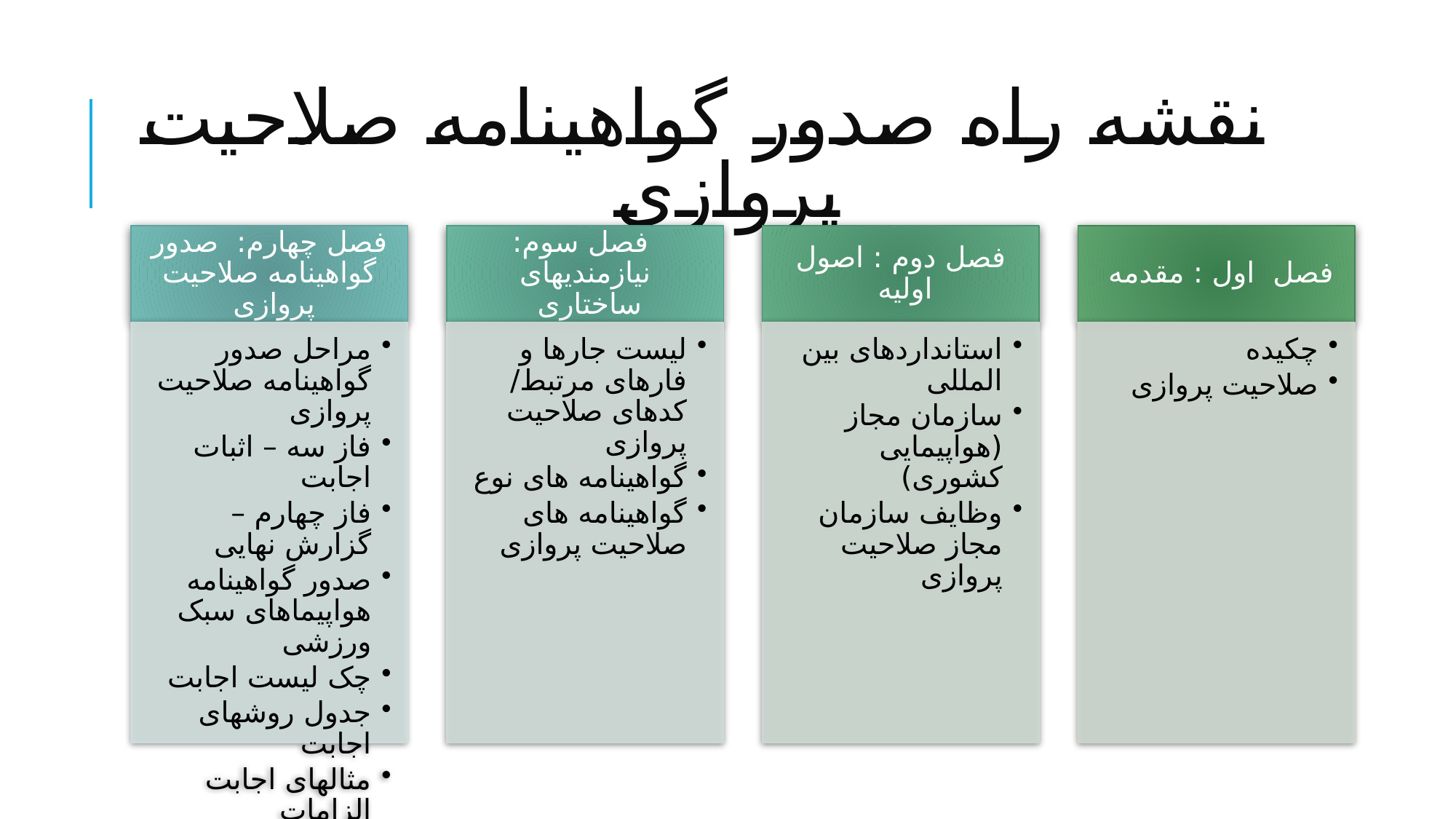

# نقشه راه صدور گواهینامه صلاحیت پروازی
فصل  اول : مقدمه
چکیده
صلاحیت پروازی
فصل دوم : اصول اولیه
استانداردهای بین المللی
سازمان مجاز (هواپیمایی کشوری)
وظایف سازمان مجاز صلاحیت پروازی
 فصل سوم: نیازمندیهای ساختاری
لیست جارها و فارهای مرتبط/ کدهای صلاحیت پروازی
گواهینامه های نوع
گواهینامه های صلاحیت پروازی
فصل چهارم:  صدور گواهینامه صلاحیت پروازی
مراحل صدور گواهینامه صلاحیت پروازی
فاز سه – اثبات اجابت
فاز چهارم – گزارش نهایی
صدور گواهینامه هواپیماهای سبک ورزشی
چک لیست اجابت
جدول روشهای اجابت
مثالهای اجابت الزامات